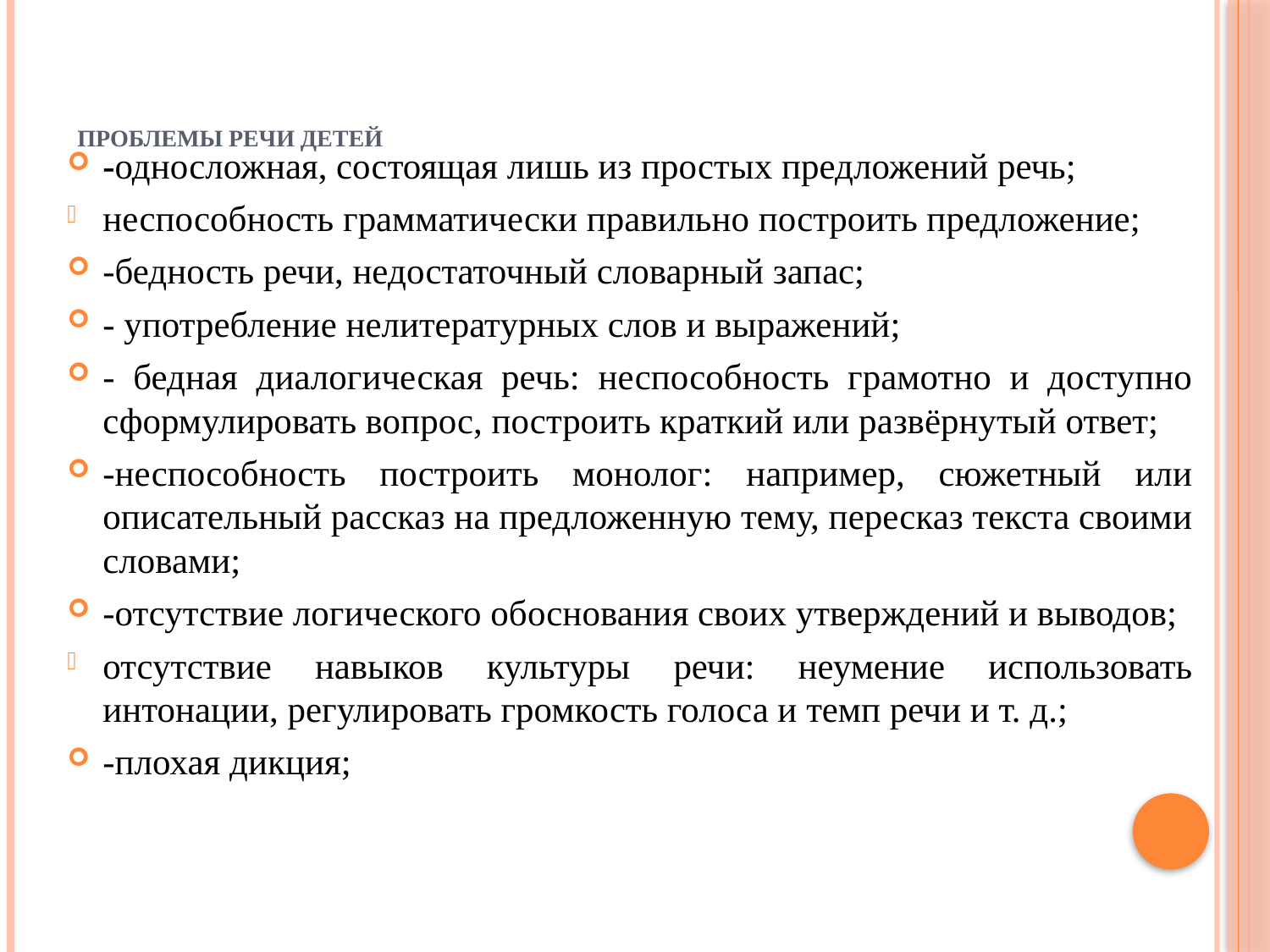

# Проблемы речи детей
-односложная, состоящая лишь из простых предложений речь;
неспособность грамматически правильно построить предложение;
-бедность речи, недостаточный словарный запас;
- употребление нелитературных слов и выражений;
- бедная диалогическая речь: неспособность грамотно и доступно сформулировать вопрос, построить краткий или развёрнутый ответ;
-неспособность построить монолог: например, сюжетный или описательный рассказ на предложенную тему, пересказ текста своими словами;
-отсутствие логического обоснования своих утверждений и выводов;
отсутствие навыков культуры речи: неумение использовать интонации, регулировать громкость голоса и темп речи и т. д.;
-плохая дикция;